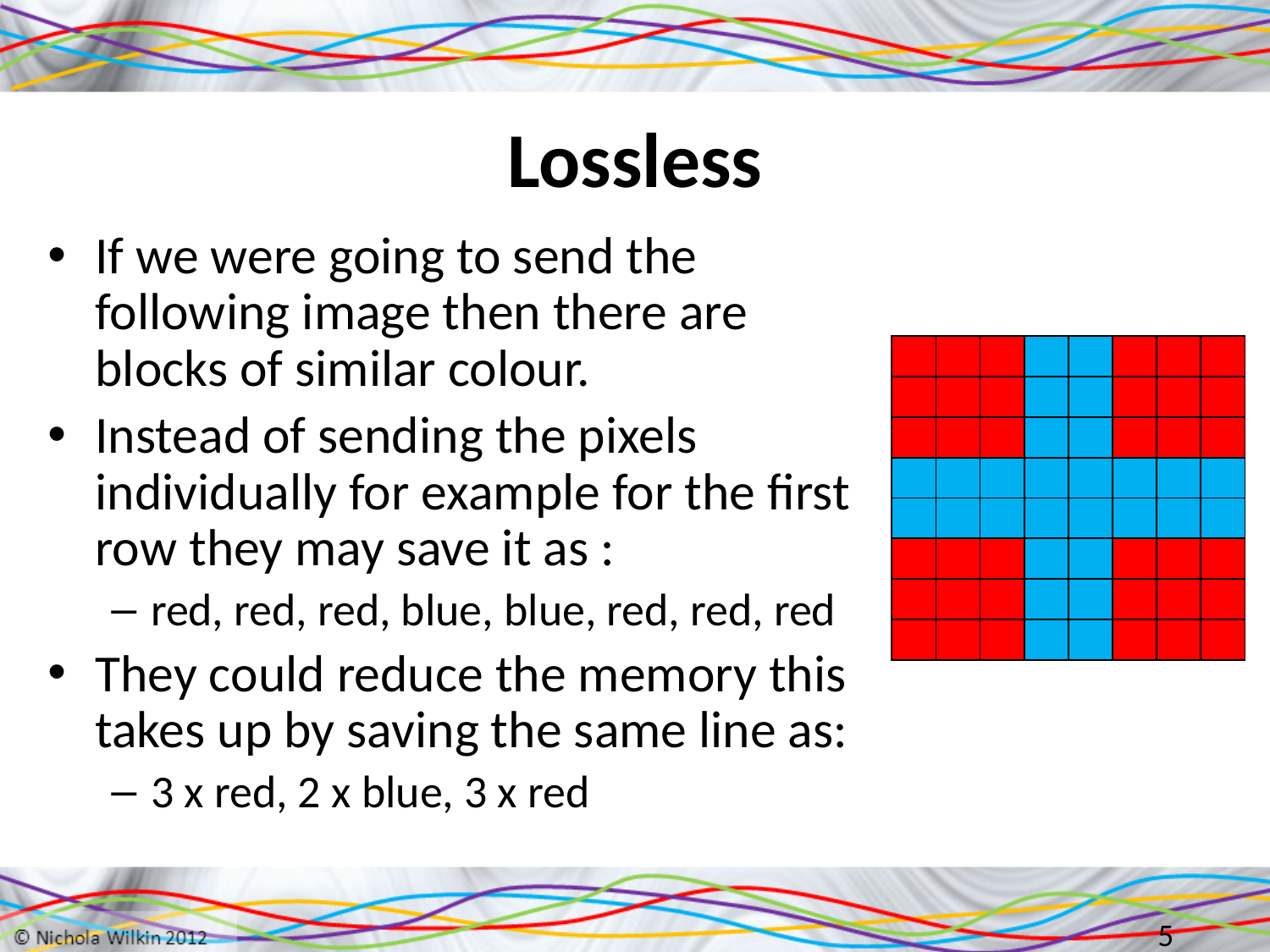

# Lossless
If we were going to send the following image then there are blocks of similar colour.
Instead of sending the pixels individually for example for the first row they may save it as :
red, red, red, blue, blue, red, red, red
They could reduce the memory this takes up by saving the same line as:
3 x red, 2 x blue, 3 x red

|  |  |  |  |  |  |  |  |
| --- | --- | --- | --- | --- | --- | --- | --- |
|  |  |  |  |  |  |  |  |
|  |  |  |  |  |  |  |  |
|  |  |  |  |  |  |  |  |
|  |  |  |  |  |  |  |  |
|  |  |  |  |  |  |  |  |
|  |  |  |  |  |  |  |  |
|  |  |  |  |  |  |  |  |
5